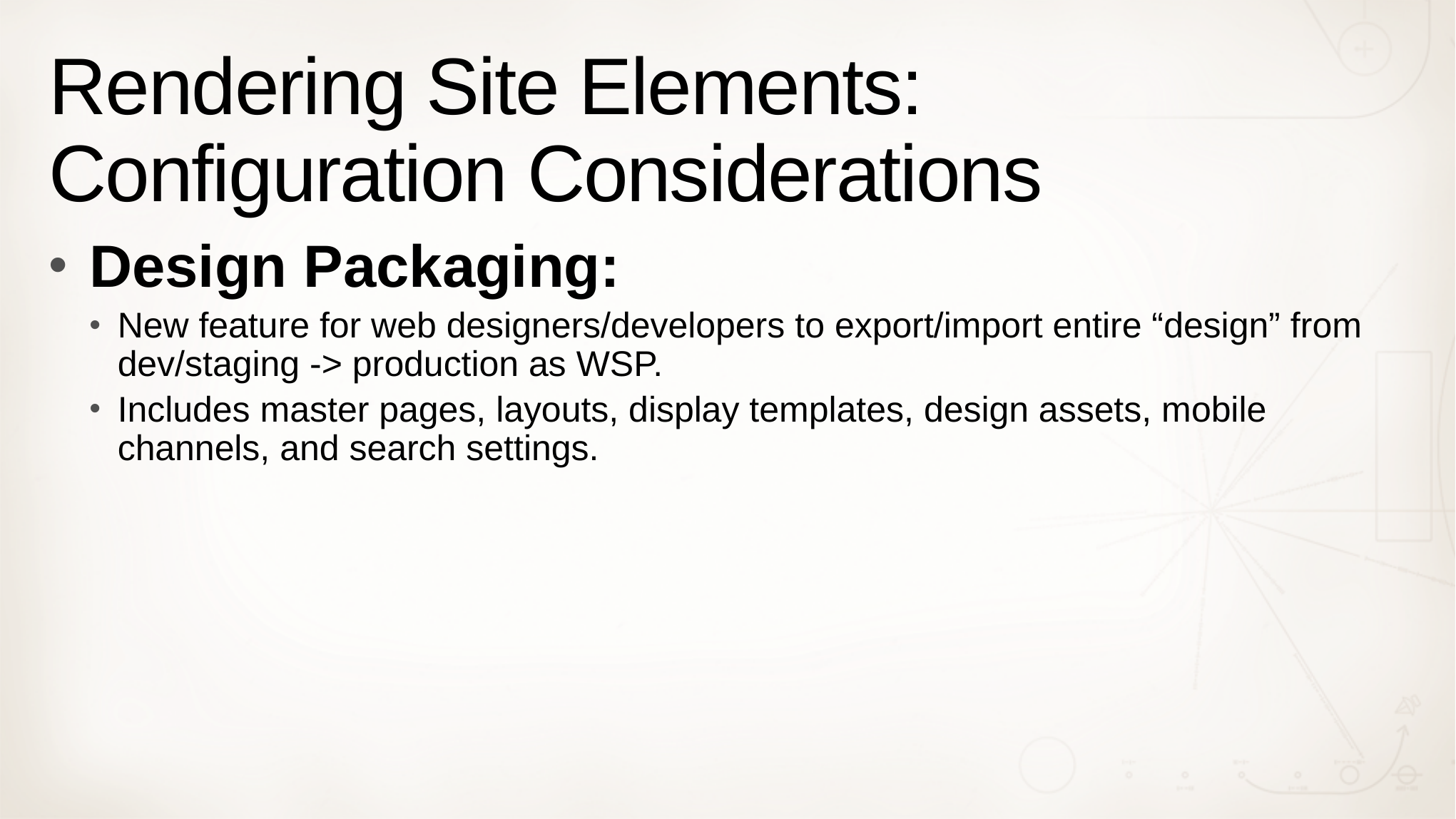

# Rendering Site Elements: Configuration Considerations

Design Packaging:
New feature for web designers/developers to export/import entire “design” from dev/staging -> production as WSP.
Includes master pages, layouts, display templates, design assets, mobile channels, and search settings.